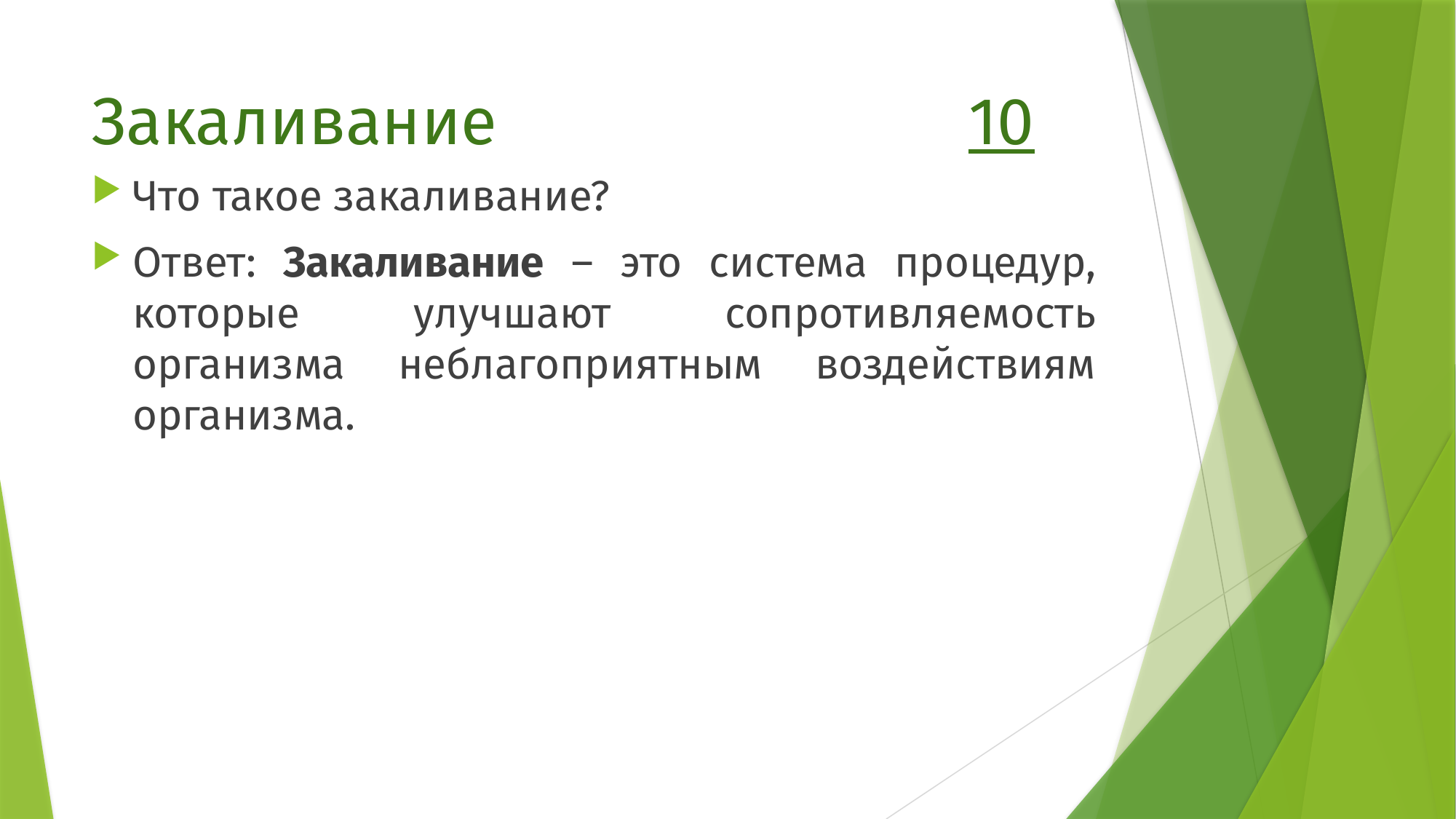

# Закаливание                           10
Что такое закаливание?
Ответ: Закаливание – это система процедур, которые улучшают сопротивляемость организма неблагоприятным воздействиям организма.